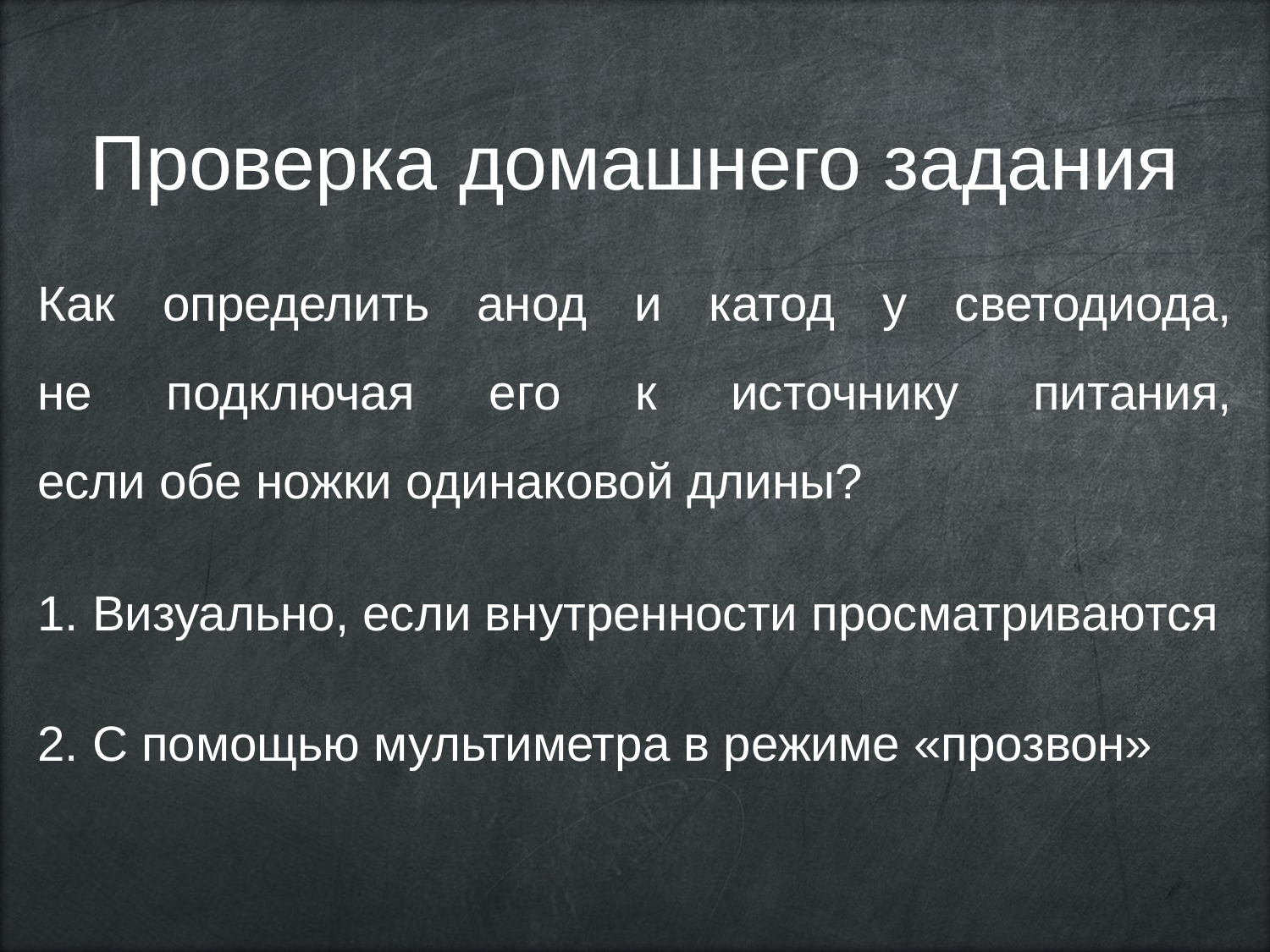

Проверка домашнего задания
Как определить анод и катод у светодиода,
не подключая его к источнику питания,
если обе ножки одинаковой длины?
1. Визуально, если внутренности просматриваются
2. С помощью мультиметра в режиме «прозвон»